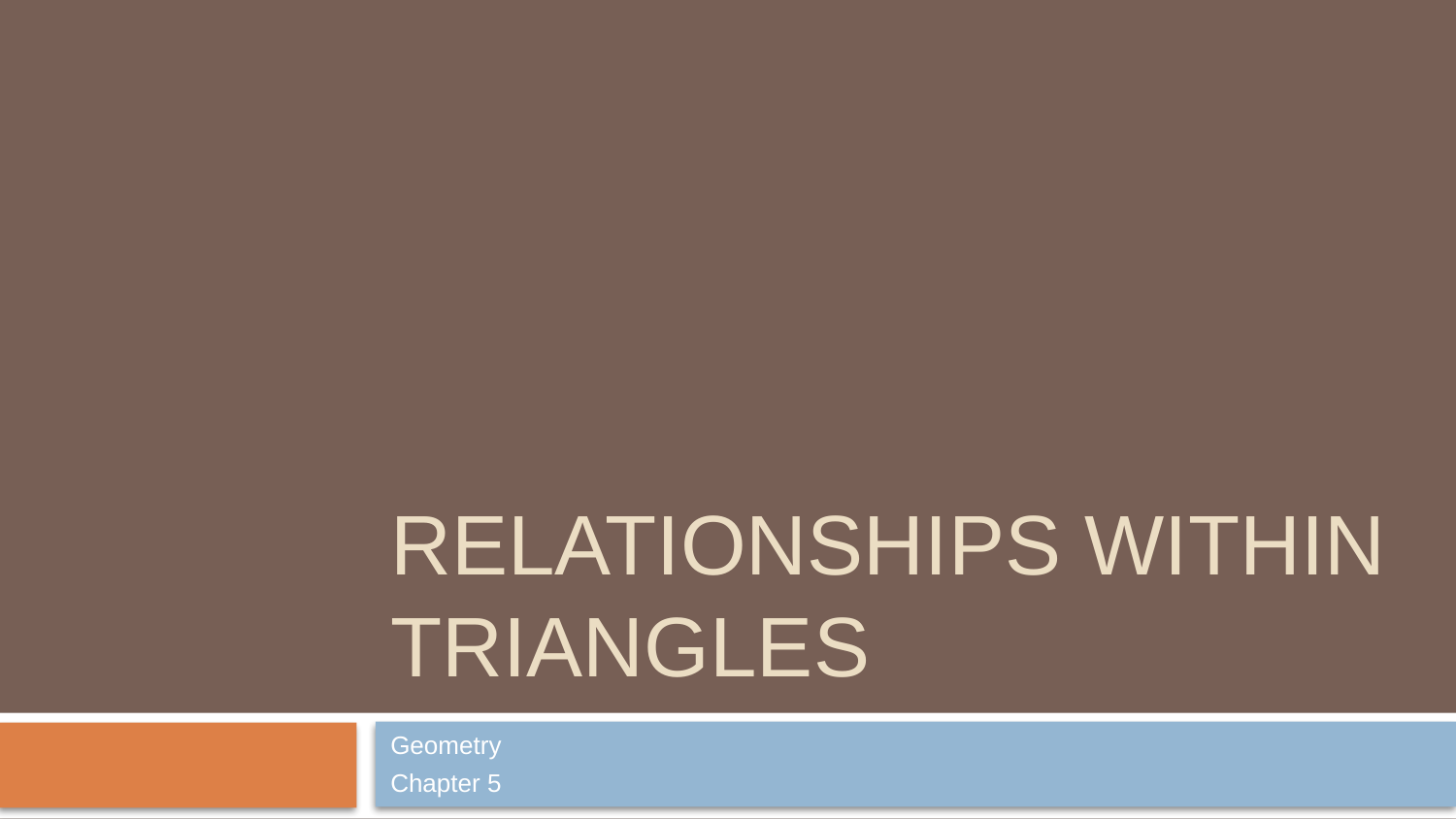

# Relationships within Triangles
Geometry
Chapter 5